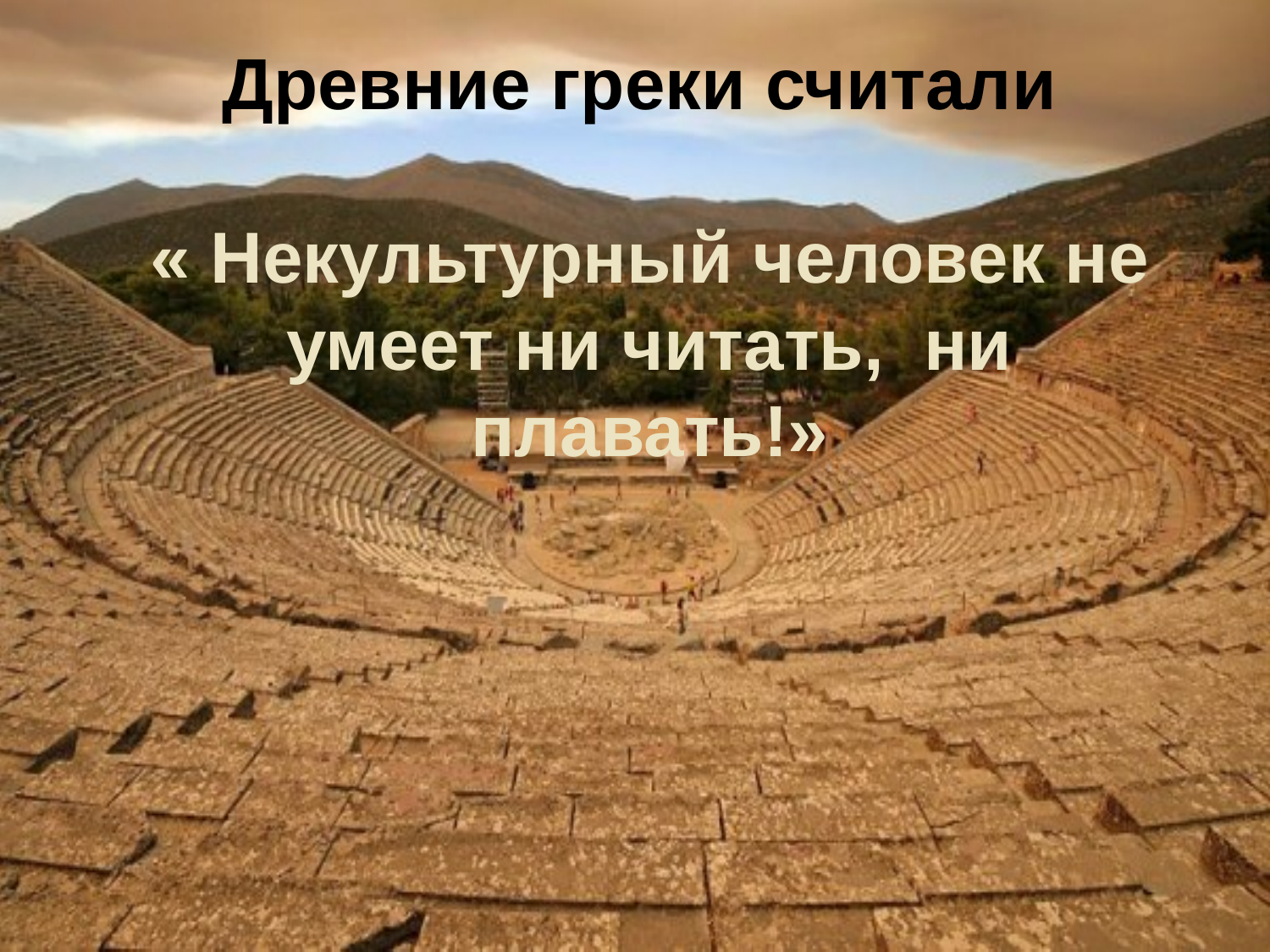

# Древние греки считали « Некультурный человек не умеет ни читать,  ни плавать!»